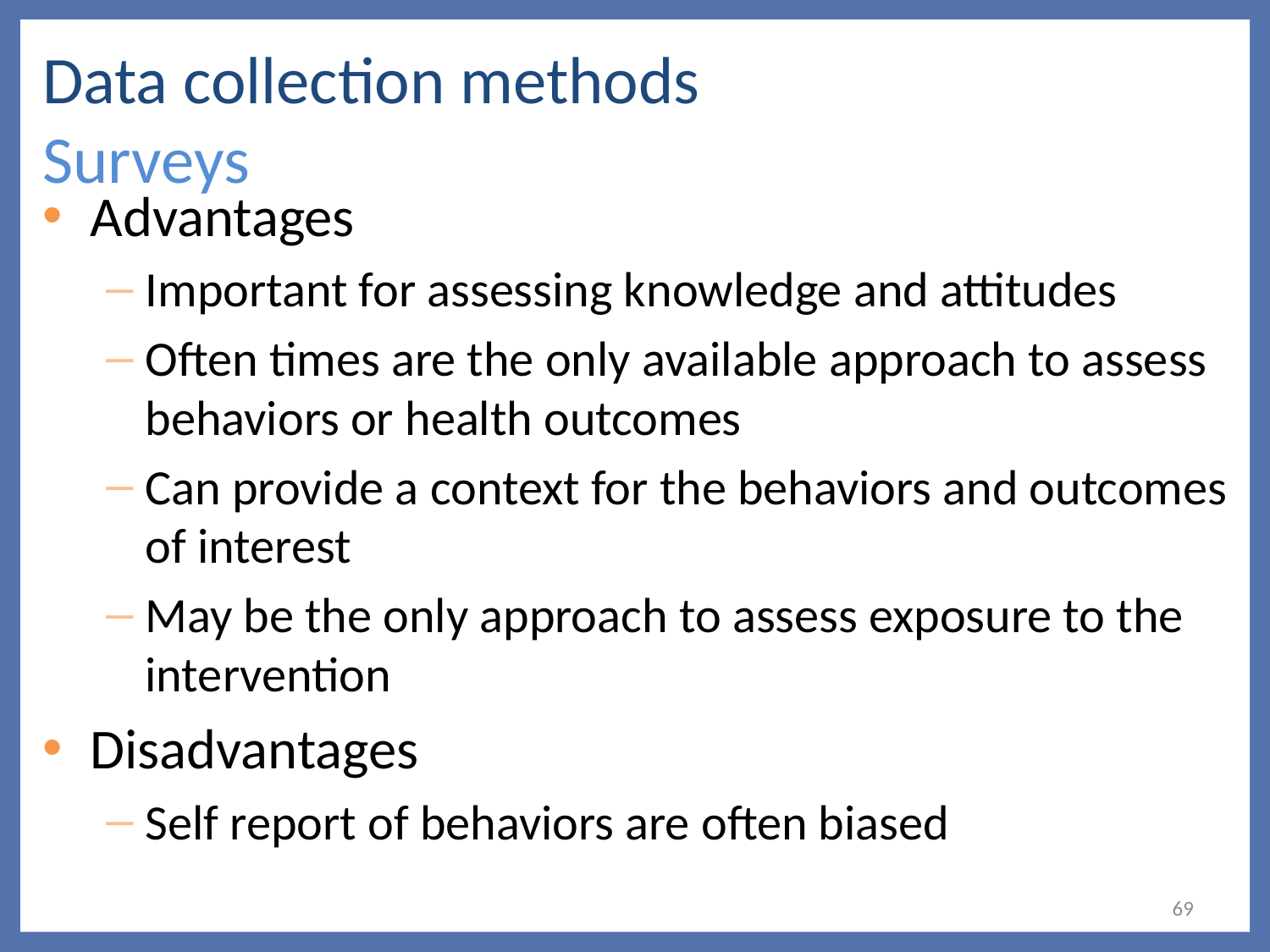

Data collection methods
Surveys
Advantages
Important for assessing knowledge and attitudes
Often times are the only available approach to assess behaviors or health outcomes
Can provide a context for the behaviors and outcomes of interest
May be the only approach to assess exposure to the intervention
Disadvantages
Self report of behaviors are often biased
69